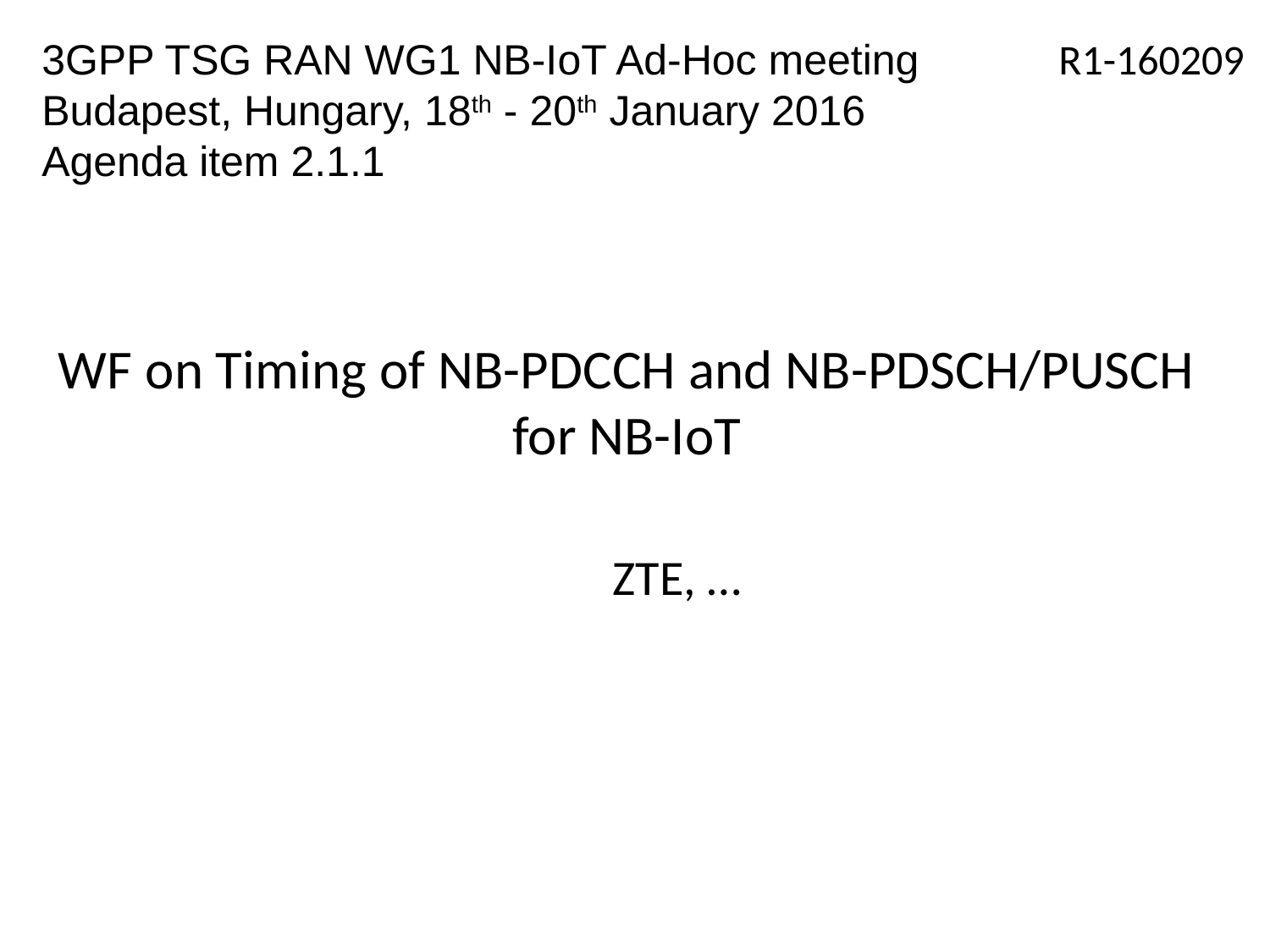

3GPP TSG RAN WG1 NB-IoT Ad-Hoc meeting
Budapest, Hungary, 18th - 20th January 2016
Agenda item 2.1.1
R1-160209
# WF on Timing of NB-PDCCH and NB-PDSCH/PUSCH for NB-IoT
ZTE, …